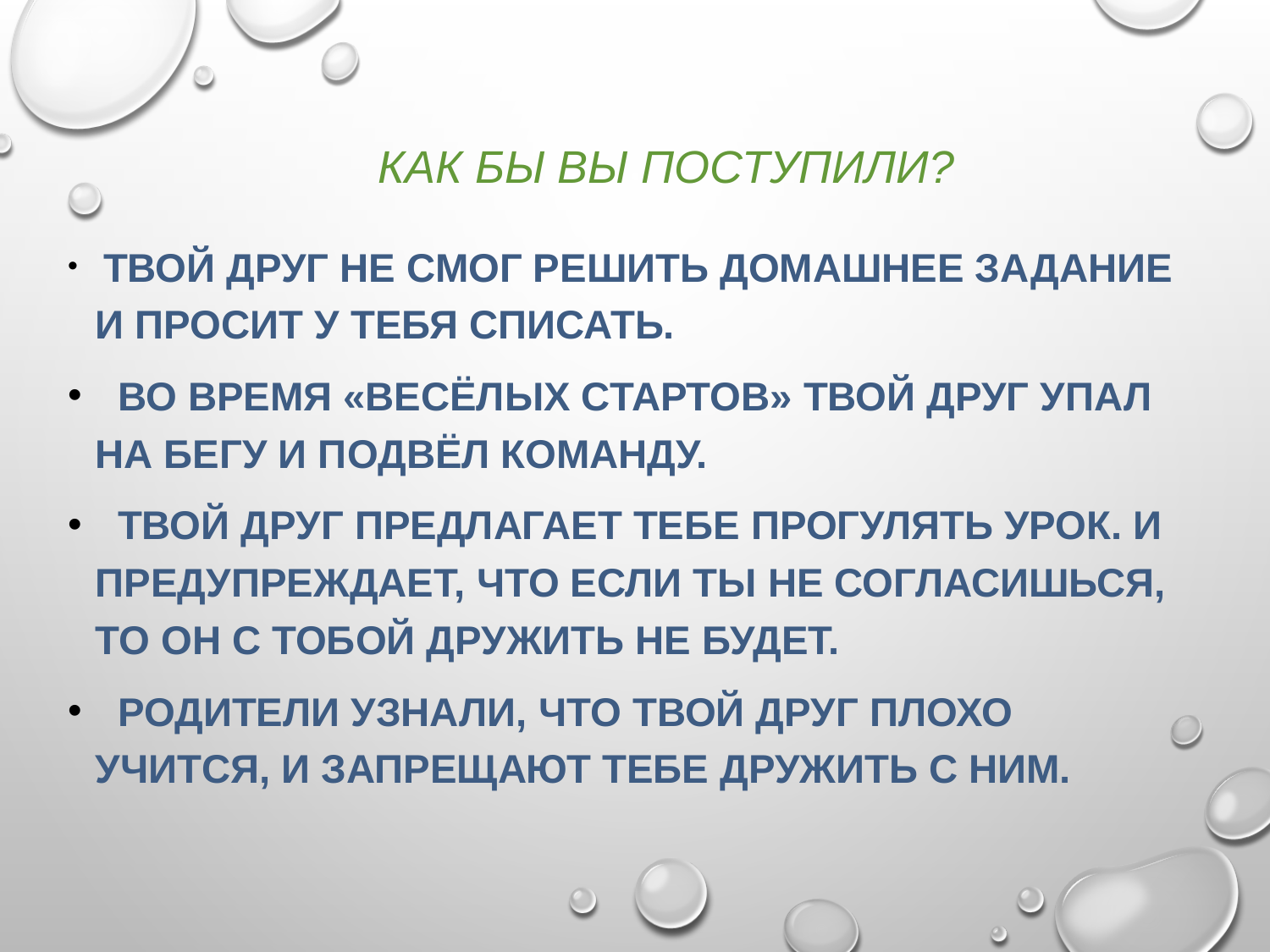

# Как бы вы поступили?
 Твой друг не смог решить домашнее задание и просит у тебя списать.
  Во время «Весёлых стартов» твой друг упал на бегу и подвёл команду.
  Твой друг предлагает тебе прогулять урок. И предупреждает, что если ты не согласишься, то он с тобой дружить не будет.
  Родители узнали, что твой друг плохо учится, и запрещают тебе дружить с ним.